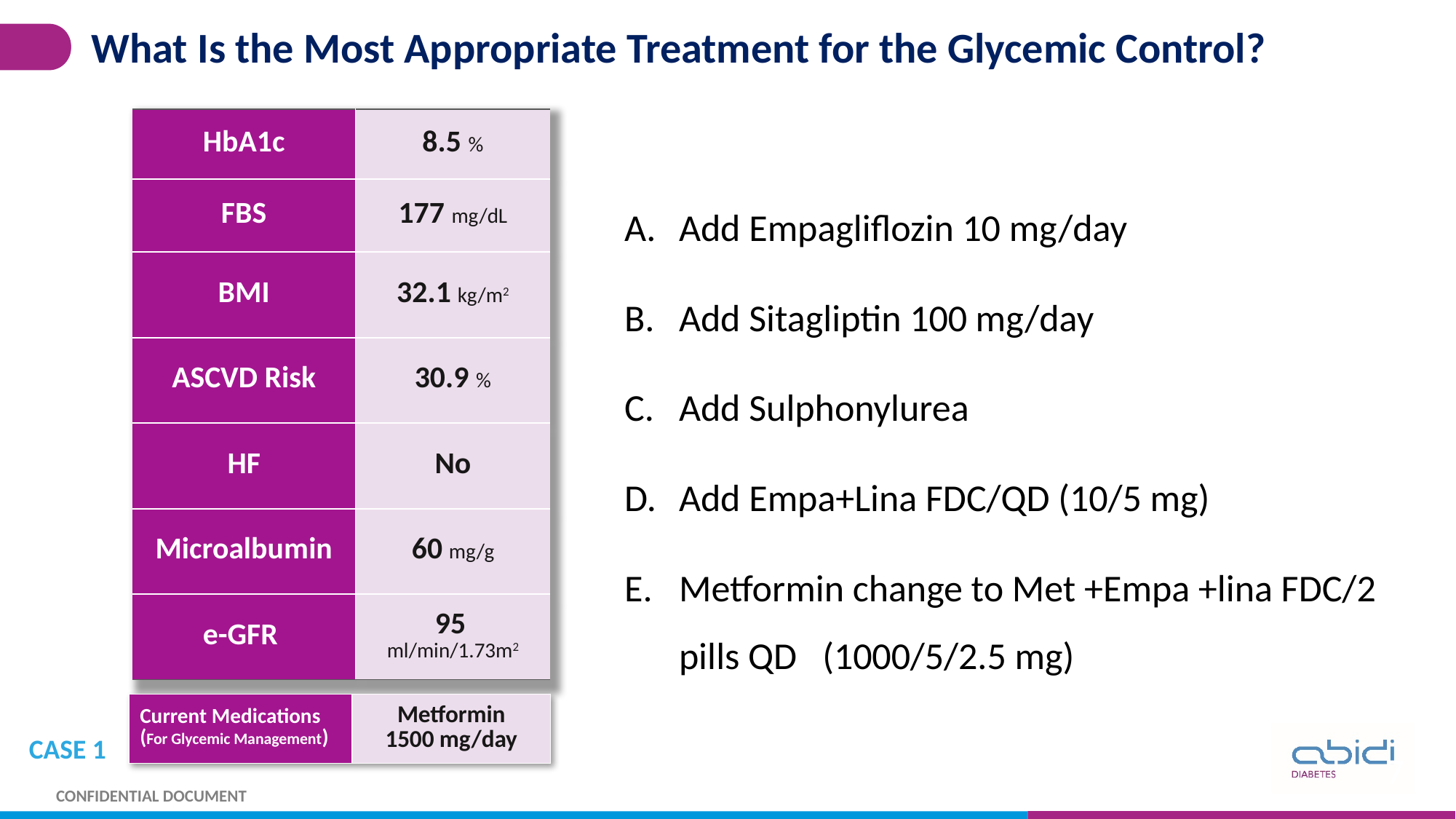

What Is the Most Appropriate Treatment for the Glycemic Control?

Add Empagliflozin 10 mg/day

Add Sitagliptin 100 mg/day

Add Sulphonylurea

Add Empa+Lina FDC/QD (10/5 mg)

Metformin change to Met +Empa +lina FDC/2 pills QD   (1000/5/2.5 mg)

| HbA1c | 8.5 % |
| --- | --- |
| FBS | 177 mg/dL |
| BMI | 32.1 kg/m2 |
| ASCVD Risk | 30.9 % |
| HF | No |
| Microalbumin | 60 mg/g |
| e-GFR | 95 ml/min/1.73m2 |
| Current Medications (For Glycemic Management) | Metformin 1500 mg/day |
| --- | --- |
CASE 1
7